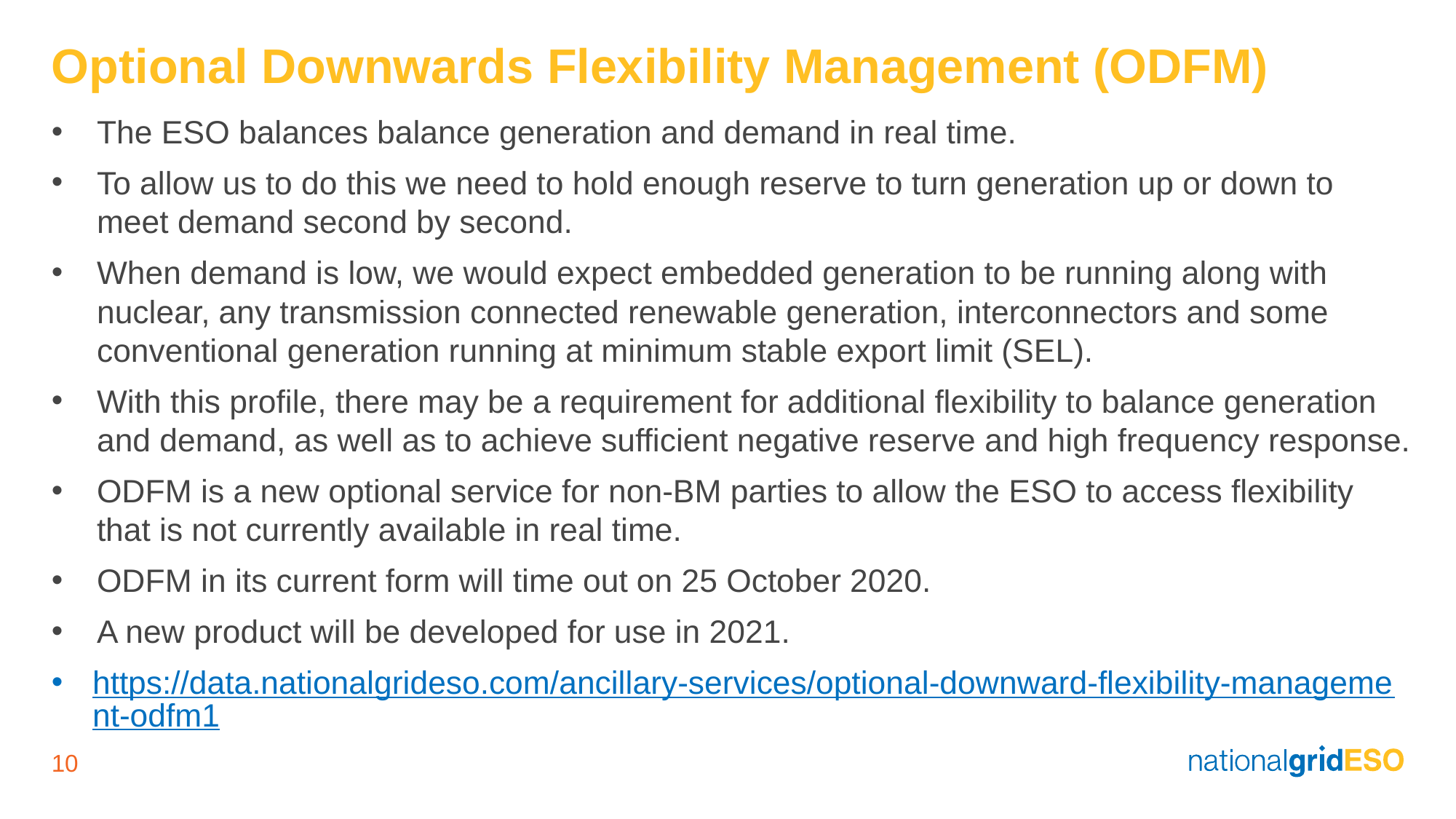

# Optional Downwards Flexibility Management (ODFM)
The ESO balances balance generation and demand in real time.
To allow us to do this we need to hold enough reserve to turn generation up or down to meet demand second by second.
When demand is low, we would expect embedded generation to be running along with nuclear, any transmission connected renewable generation, interconnectors and some conventional generation running at minimum stable export limit (SEL).
With this profile, there may be a requirement for additional flexibility to balance generation and demand, as well as to achieve sufficient negative reserve and high frequency response.
ODFM is a new optional service for non-BM parties to allow the ESO to access flexibility that is not currently available in real time.
ODFM in its current form will time out on 25 October 2020.
A new product will be developed for use in 2021.
https://data.nationalgrideso.com/ancillary-services/optional-downward-flexibility-management-odfm1